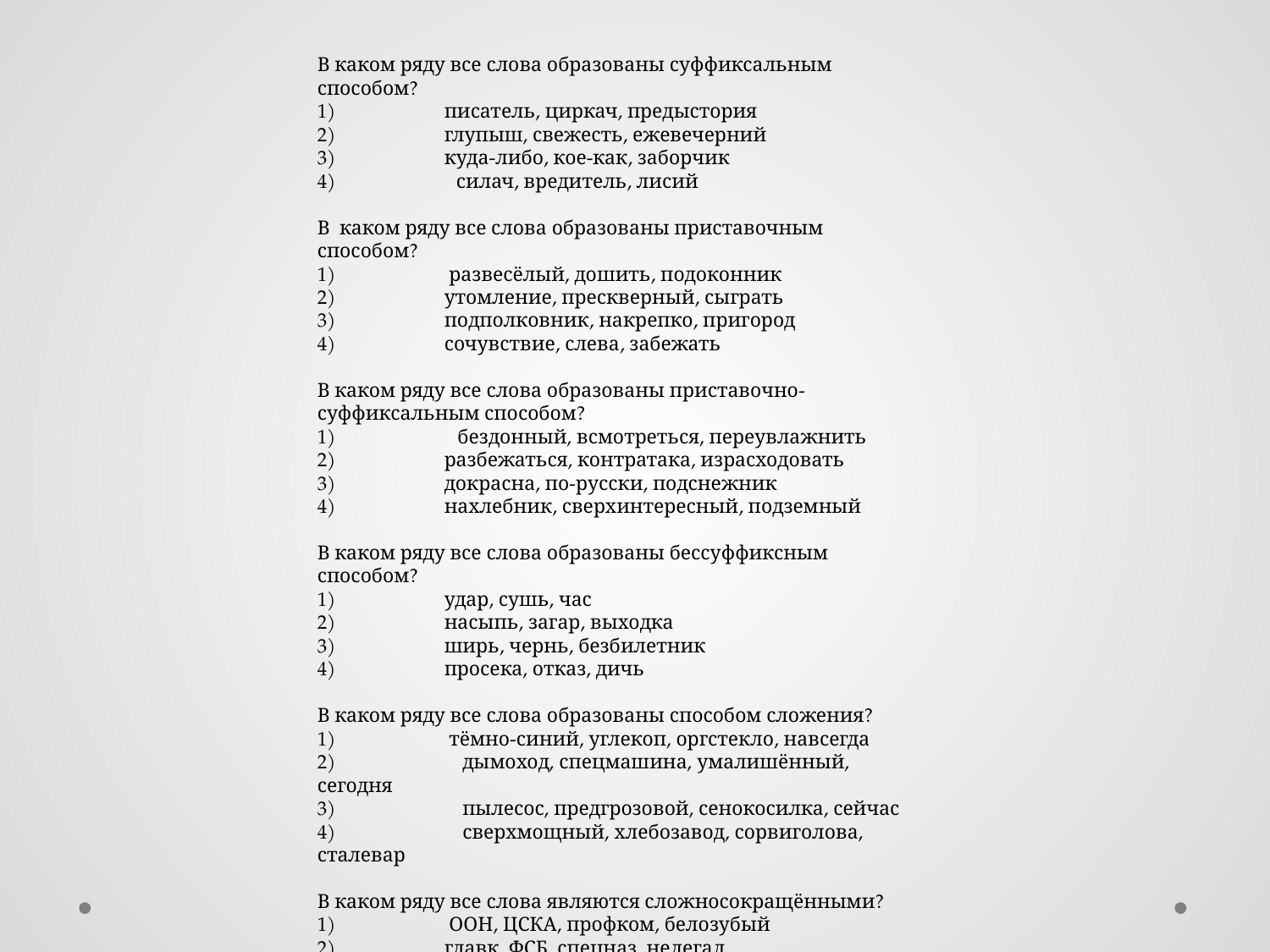

В каком ряду все слова образованы суффиксальным способом?
1)	писатель, циркач, предыстория
2)	глупыш, свежесть, ежевечерний
3)	куда-либо, кое-как, заборчик
                      силач, вредитель, лисий

В  каком ряду все слова образованы приставочным способом?
1)	 развесёлый, дошить, подоконник
2)	утомление, прескверный, сыграть
3)	подполковник, накрепко, пригород
4)	сочувствие, слева, забежать

В каком ряду все слова образованы приставочно-суффиксальным способом?
1)                         бездонный, всмотреться, переувлажнить
2)	разбежаться, контратака, израсходовать
3)	докрасна, по-русски, подснежник
4)	нахлебник, сверхинтересный, подземный

В каком ряду все слова образованы бессуффиксным способом?
1)	удар, сушь, час
2)	насыпь, загар, выходка
3)	ширь, чернь, безбилетник
4)	просека, отказ, дичь

В каком ряду все слова образованы способом сложения?
1)	 тёмно-синий, углекоп, оргстекло, навсегда
2)                          дымоход, спецмашина, умалишённый, сегодня
3)                          пылесос, предгрозовой, сенокосилка, сейчас
4)                          сверхмощный, хлебозавод, сорвиголова, сталевар

В каком ряду все слова являются сложносокращёнными?
1)	 ООН, ЦСКА, профком, белозубый
2)	главк, ФСБ, спецназ, нелегал
3)	МГУ, РФ, вуз, местком
4)	РГПУ, светотень, РАН, юрфак